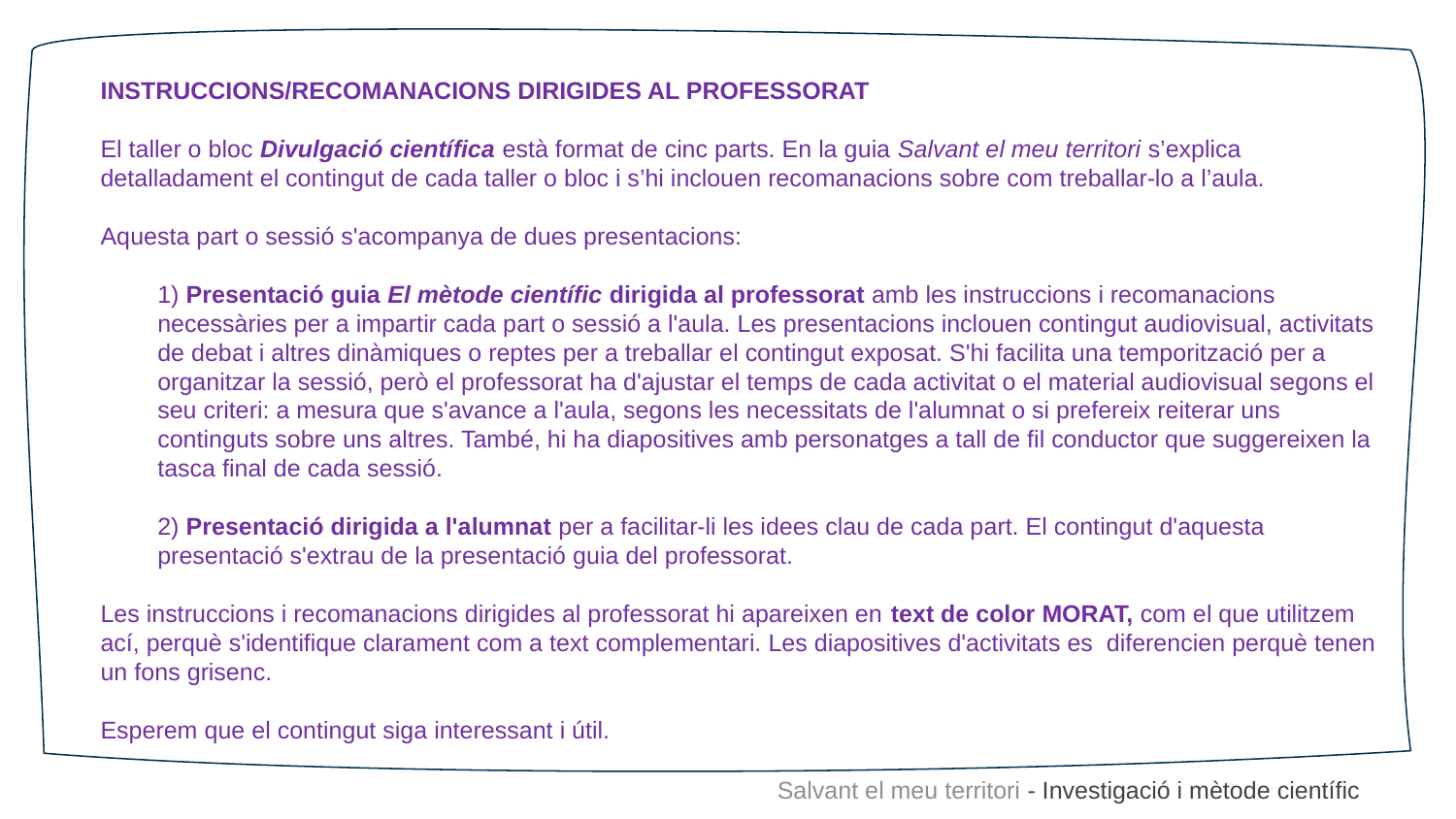

INSTRUCCIONS/RECOMANACIONS DIRIGIDES AL PROFESSORAT

El taller o bloc Divulgació científica està format de cinc parts. En la guia Salvant el meu territori s’explica detalladament el contingut de cada taller o bloc i s’hi inclouen recomanacions sobre com treballar-lo a l’aula.

Aquesta part o sessió s'acompanya de dues presentacions:

1) Presentació guia El mètode científic dirigida al professorat amb les instruccions i recomanacions necessàries per a impartir cada part o sessió a l'aula. Les presentacions inclouen contingut audiovisual, activitats de debat i altres dinàmiques o reptes per a treballar el contingut exposat. S'hi facilita una temporització per a organitzar la sessió, però el professorat ha d'ajustar el temps de cada activitat o el material audiovisual segons el seu criteri: a mesura que s'avance a l'aula, segons les necessitats de l'alumnat o si prefereix reiterar uns continguts sobre uns altres. També, hi ha diapositives amb personatges a tall de fil conductor que suggereixen la tasca final de cada sessió.

2) Presentació dirigida a l'alumnat per a facilitar-li les idees clau de cada part. El contingut d'aquesta presentació s'extrau de la presentació guia del professorat.

Les instruccions i recomanacions dirigides al professorat hi apareixen en text de color MORAT, com el que utilitzem ací, perquè s'identifique clarament com a text complementari. Les diapositives d'activitats es  diferencien perquè tenen un fons grisenc.

Esperem que el contingut siga interessant i útil.

Salvant el meu territori - Investigació i mètode científic